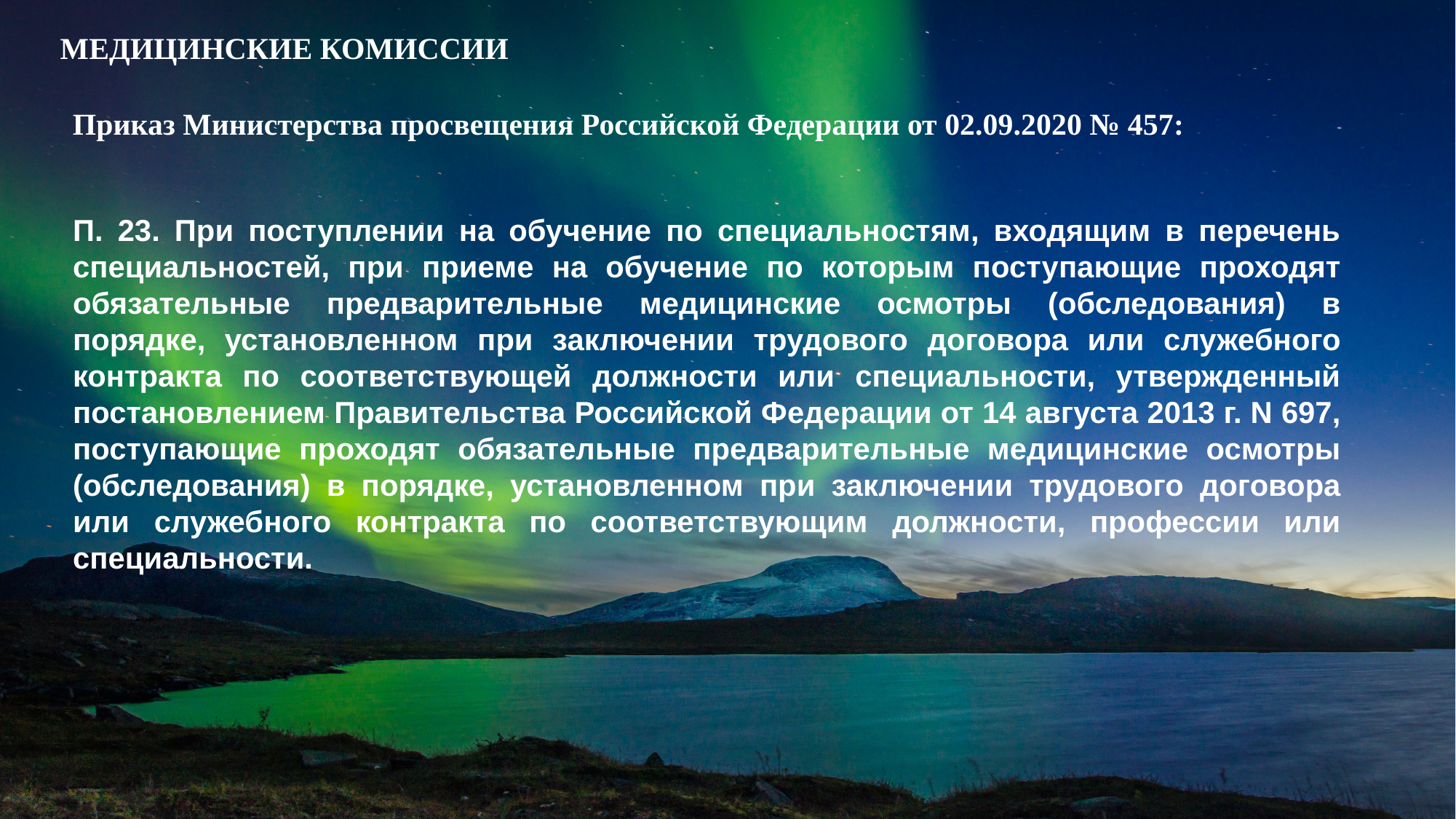

МЕДИЦИНСКИЕ КОМИССИИ
Приказ Министерства просвещения Российской Федерации от 02.09.2020 № 457:
П. 23. При поступлении на обучение по специальностям, входящим в перечень специальностей, при приеме на обучение по которым поступающие проходят обязательные предварительные медицинские осмотры (обследования) в порядке, установленном при заключении трудового договора или служебного контракта по соответствующей должности или специальности, утвержденный постановлением Правительства Российской Федерации от 14 августа 2013 г. N 697, поступающие проходят обязательные предварительные медицинские осмотры (обследования) в порядке, установленном при заключении трудового договора или служебного контракта по соответствующим должности, профессии или специальности.